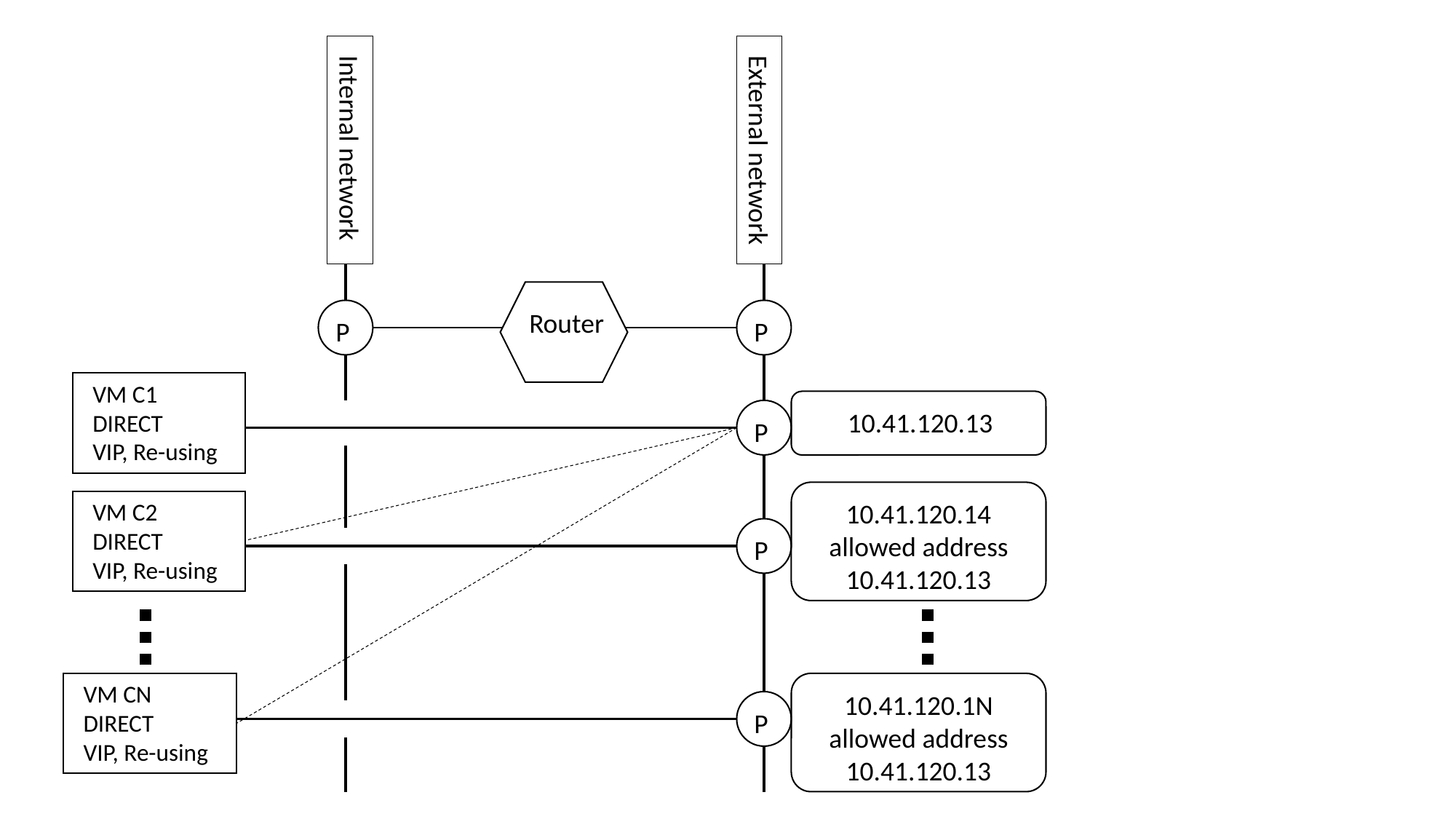

Internal network
External network

Router

P
P

VM C1
DIRECT
VIP, Re-using

10.41.120.13
P

10.41.120.14
allowed address
10.41.120.13

VM C2
DIRECT
VIP, Re-using

P

VM CN
DIRECT
VIP, Re-using

10.41.120.1N
allowed address
10.41.120.13

P